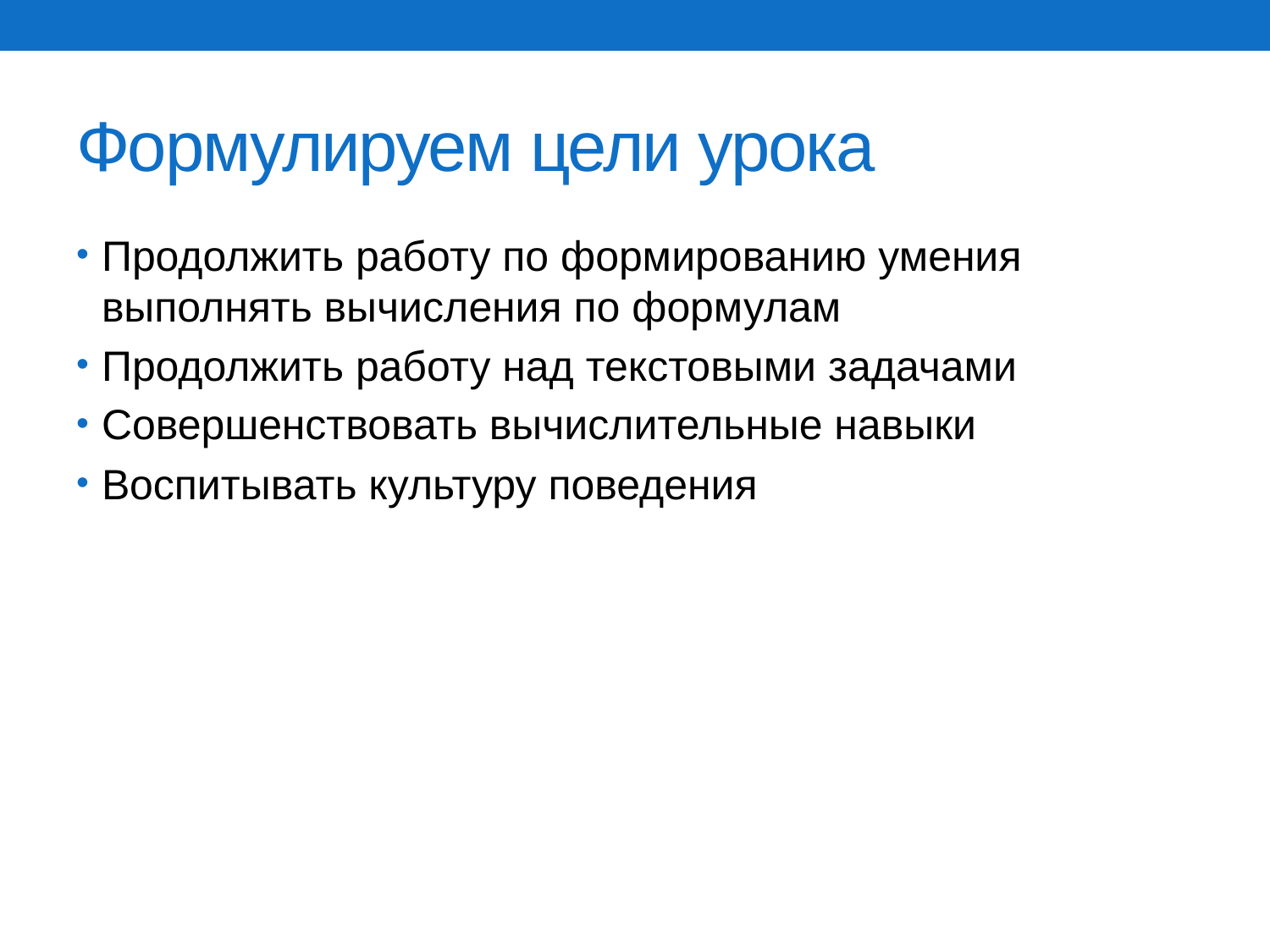

# Формулируем цели урока
Продолжить работу по формированию умения выполнять вычисления по формулам
Продолжить работу над текстовыми задачами
Совершенствовать вычислительные навыки
Воспитывать культуру поведения